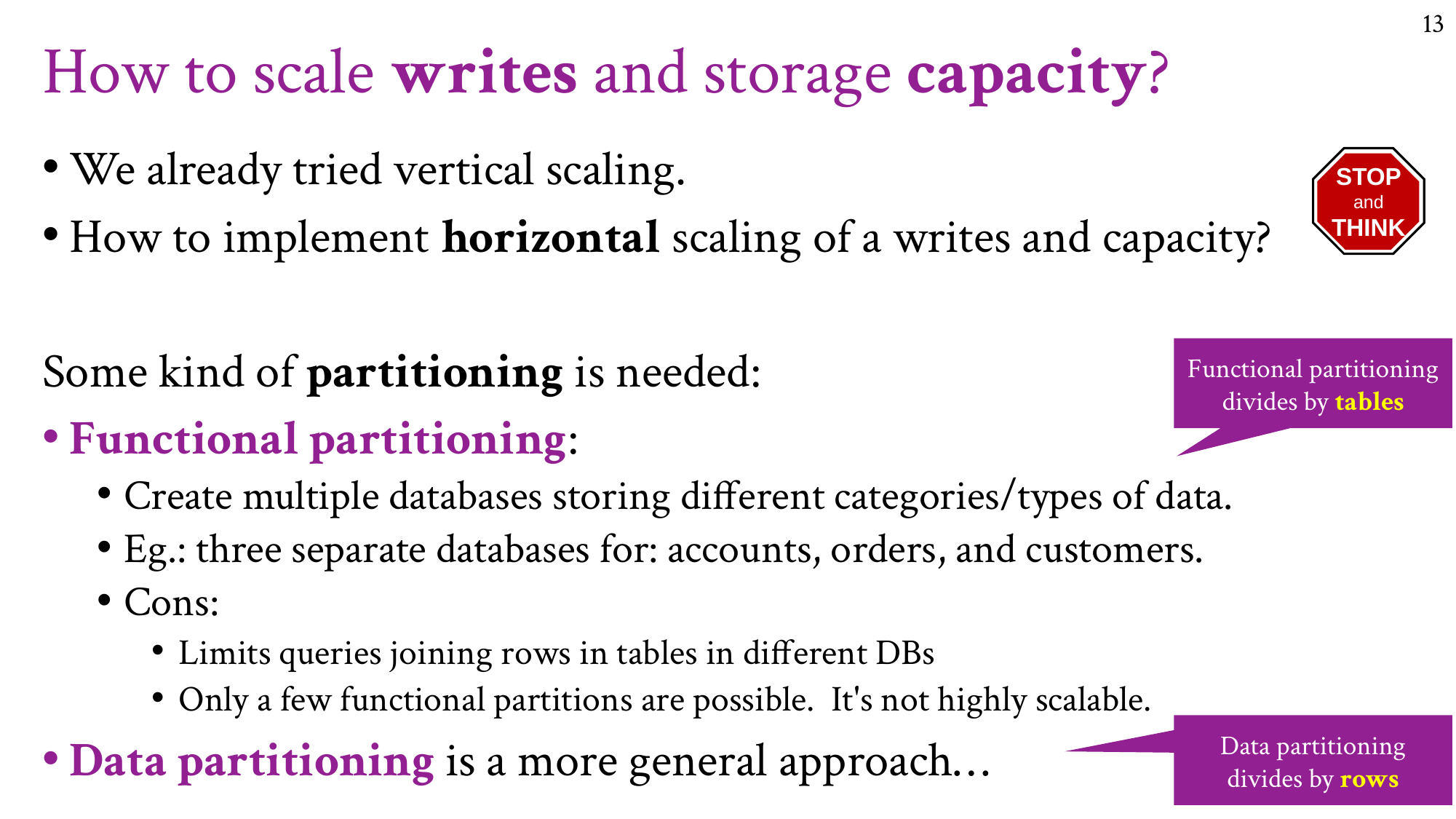

# How to scale writes and storage capacity?
We already tried vertical scaling.
How to implement horizontal scaling of a writes and capacity?

Some kind of partitioning is needed:
Functional partitioning:
Create multiple databases storing different categories/types of data.
Eg.: three separate databases for: accounts, orders, and customers.
Cons:
Limits queries joining rows in tables in different DBs
Only a few functional partitions are possible.  It's not highly scalable.
Data partitioning is a more general approach…

STOP
and
THINK

Functional partitioning divides by tables
Data partitioning divides by rows